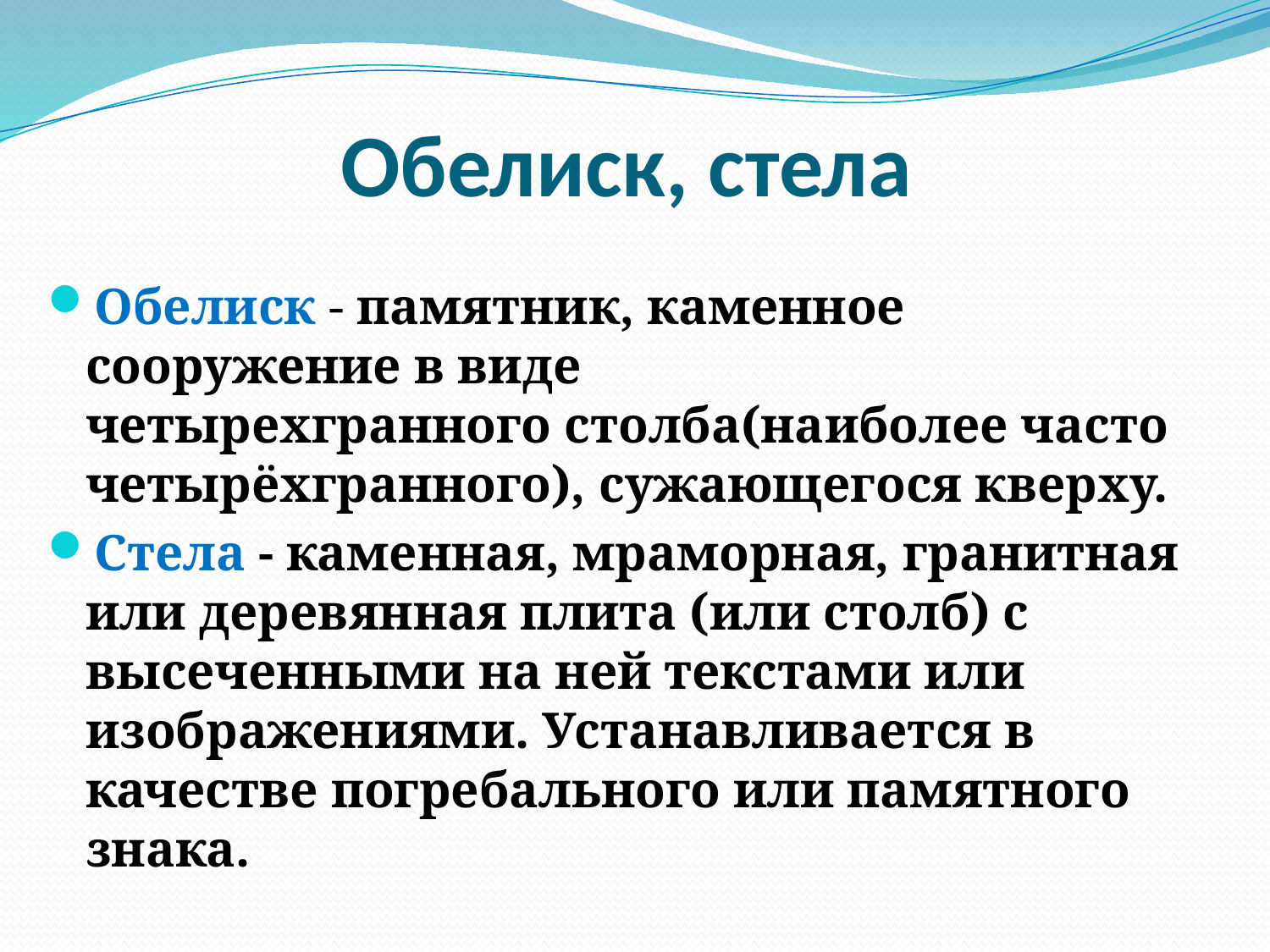

Обелиск, стела
Обелиск - памятник, каменное сооружение в виде четырехгранного столба(наиболее часто четырёхгранного), сужающегося кверху.
Стела - каменная, мраморная, гранитная или деревянная плита (или столб) с высеченными на ней текстами или изображениями. Устанавливается в качестве погребального или памятного знака.